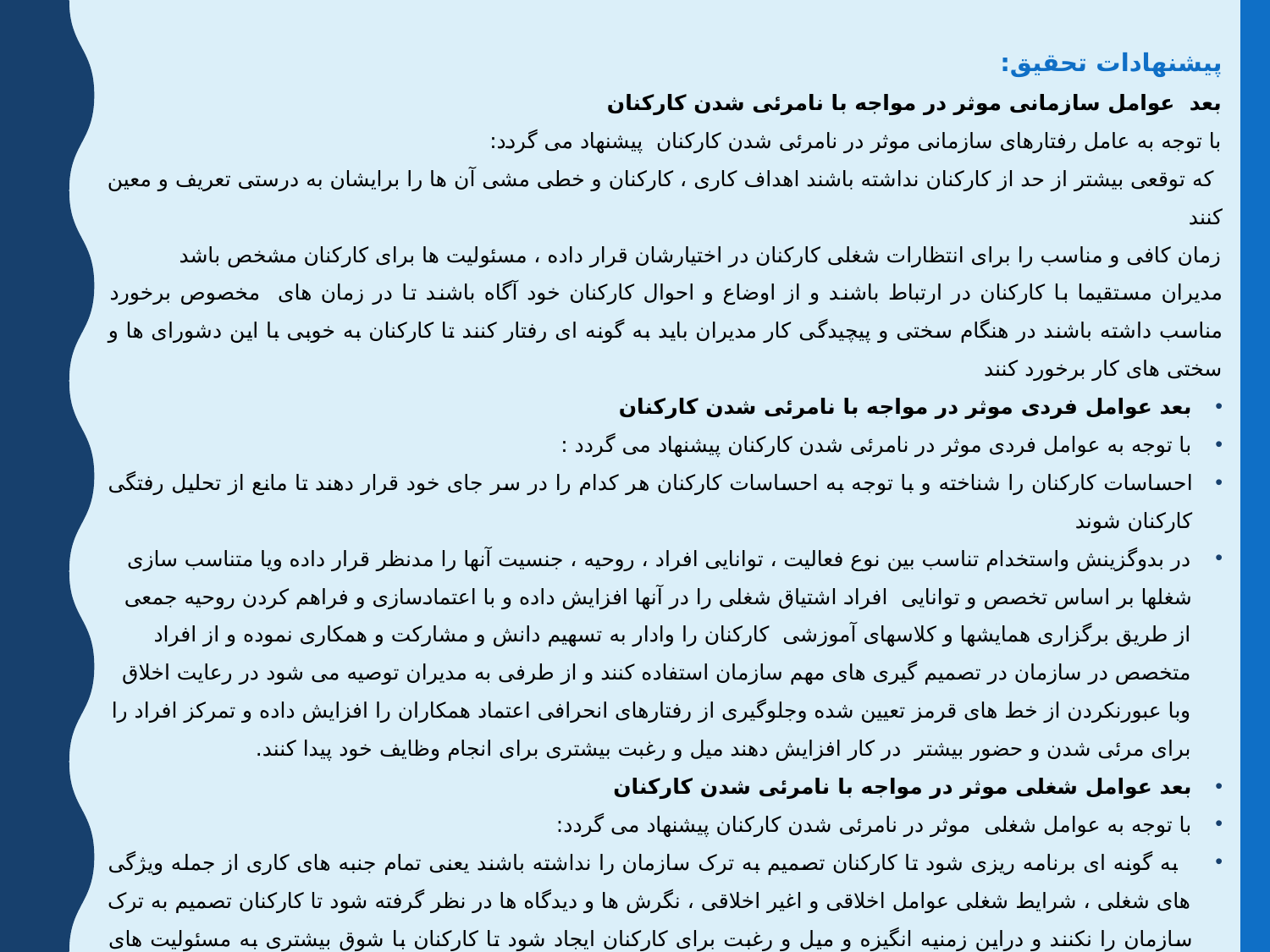

پیشنهادات تحقیق:
بعد  عوامل سازمانی موثر در مواجه با نامرئی شدن کارکنان
با توجه به عامل رفتارهای سازمانی موثر در نامرئی شدن کارکنان  پیشنهاد می گردد:
 که توقعی بیشتر از حد از کارکنان نداشته باشند اهداف کاری ، کارکنان و خطی مشی آن ها را برایشان به درستی تعریف و معین کنند
زمان کافی و مناسب را برای انتظارات شغلی کارکنان در اختیارشان قرار داده ، مسئولیت ها برای کارکنان مشخص باشد
مدیران مستقیما با کارکنان در ارتباط باشند و از اوضاع و احوال کارکنان خود آگاه باشند تا در زمان های  مخصوص برخورد مناسب داشته باشند در هنگام سختی و پیچیدگی کار مدیران باید به گونه ای رفتار کنند تا کارکنان به خوبی با این دشورای ها و سختی های کار برخورد کنند
بعد عوامل فردی موثر در مواجه با نامرئی شدن کارکنان
با توجه به عوامل فردی موثر در نامرئی شدن کارکنان پیشنهاد می گردد :
احساسات کارکنان را شناخته و با توجه به احساسات کارکنان هر کدام را در سر جای خود قرار دهند تا مانع از تحلیل رفتگی کارکنان شوند
در بدوگزینش واستخدام تناسب بین نوع فعالیت ، توانایی افراد ، روحیه ، جنسیت آنها را مدنظر قرار داده ویا متناسب سازی شغلها بر اساس تخصص و توانایی  افراد اشتیاق شغلی را در آنها افزایش داده و با اعتمادسازی و فراهم کردن روحیه جمعی از طریق برگزاری همایشها و کلاسهای آموزشی  کارکنان را وادار به تسهیم دانش و مشارکت و همکاری نموده و از افراد متخصص در سازمان در تصمیم گیری های مهم سازمان استفاده کنند و از طرفی به مدیران توصیه می شود در رعایت اخلاق وبا عبورنکردن از خط های قرمز تعیین شده وجلوگیری از رفتارهای انحرافی اعتماد همکاران را افزایش داده و تمرکز افراد را برای مرئی شدن و حضور بیشتر  در کار افزایش دهند میل و رغبت بیشتری برای انجام وظایف خود پیدا کنند.
بعد عوامل شغلی موثر در مواجه با نامرئی شدن کارکنان
با توجه به عوامل شغلی  موثر در نامرئی شدن کارکنان پیشنهاد می گردد:
  به گونه ای برنامه ریزی شود تا کارکنان تصمیم به ترک سازمان را نداشته باشند یعنی تمام جنبه های کاری از جمله ویژگی های شغلی ، شرایط شغلی عوامل اخلاقی و اغیر اخلاقی ، نگرش ها و دیدگاه ها در نظر گرفته شود تا کارکنان تصمیم به ترک سازمان را نکنند و دراین زمنیه انگیزه و میل و رغبت برای کارکنان ایجاد شود تا کارکنان با شوق بیشتری به مسئولیت های محوله بپردازند و احساس کار کردن برایشان میسر شود همچنین هر کدام از کارکنان با توجه به شایستگی هایشان در موقعیت های مناسب قرار بگیرند و نگرش ها را به گونه ای اصلاح کنن تا کارکنان دید مثبت و ذهنیتی متفکر در جهت هر چه بهتر شدن کارها در سازمان داشته باشند .
پیشنهاد می گردد که امنیت شغلی ، شرایط محیطی ، شرایط فیزیکی کار ، حقوق ومزایا برای کارکنان به گونه  ای پیگیری شود تا کارکنان میل و رغبت بیشتری برای انجام وظایف خود پیدا کنند.